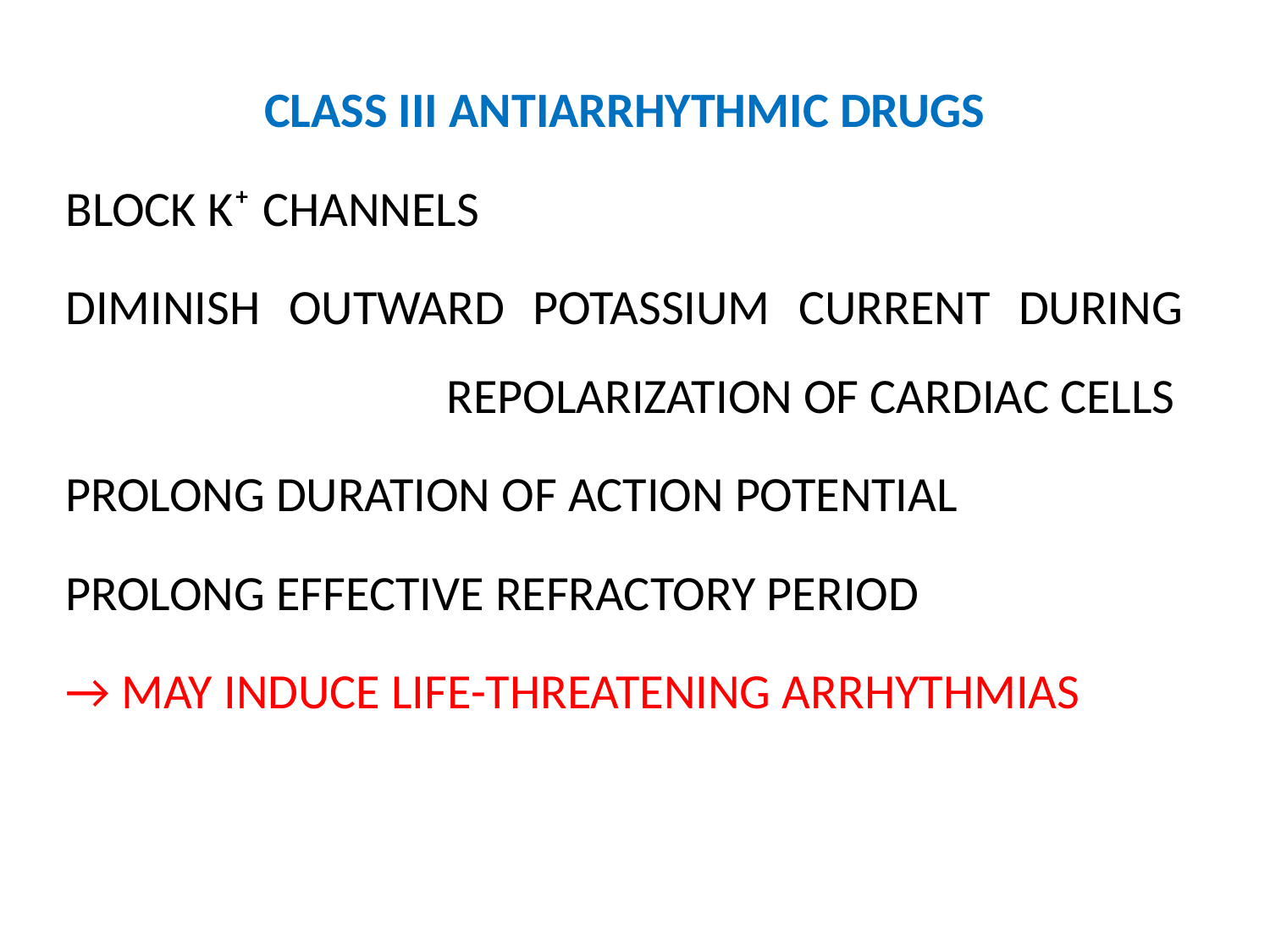

CLASS III ANTIARRHYTHMIC DRUGS
BLOCK K⁺ CHANNELS
DIMINISH OUTWARD POTASSIUM CURRENT DURING 			REPOLARIZATION OF CARDIAC CELLS
PROLONG DURATION OF ACTION POTENTIAL
PROLONG EFFECTIVE REFRACTORY PERIOD
→ MAY INDUCE LIFE-THREATENING ARRHYTHMIAS